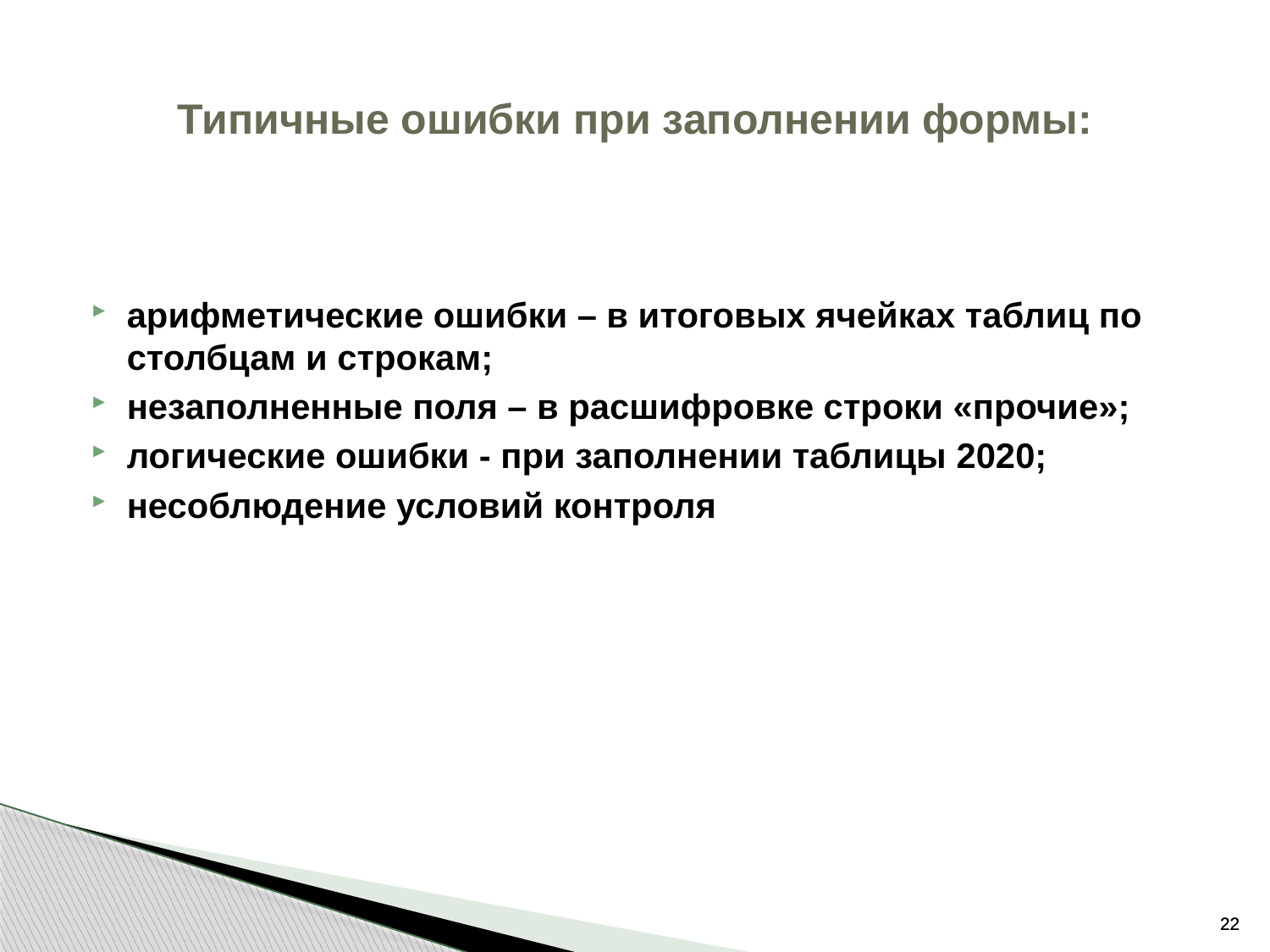

# Типичные ошибки при заполнении формы:
арифметические ошибки – в итоговых ячейках таблиц по столбцам и строкам;
незаполненные поля – в расшифровке строки «прочие»;
логические ошибки - при заполнении таблицы 2020;
несоблюдение условий контроля

22
22